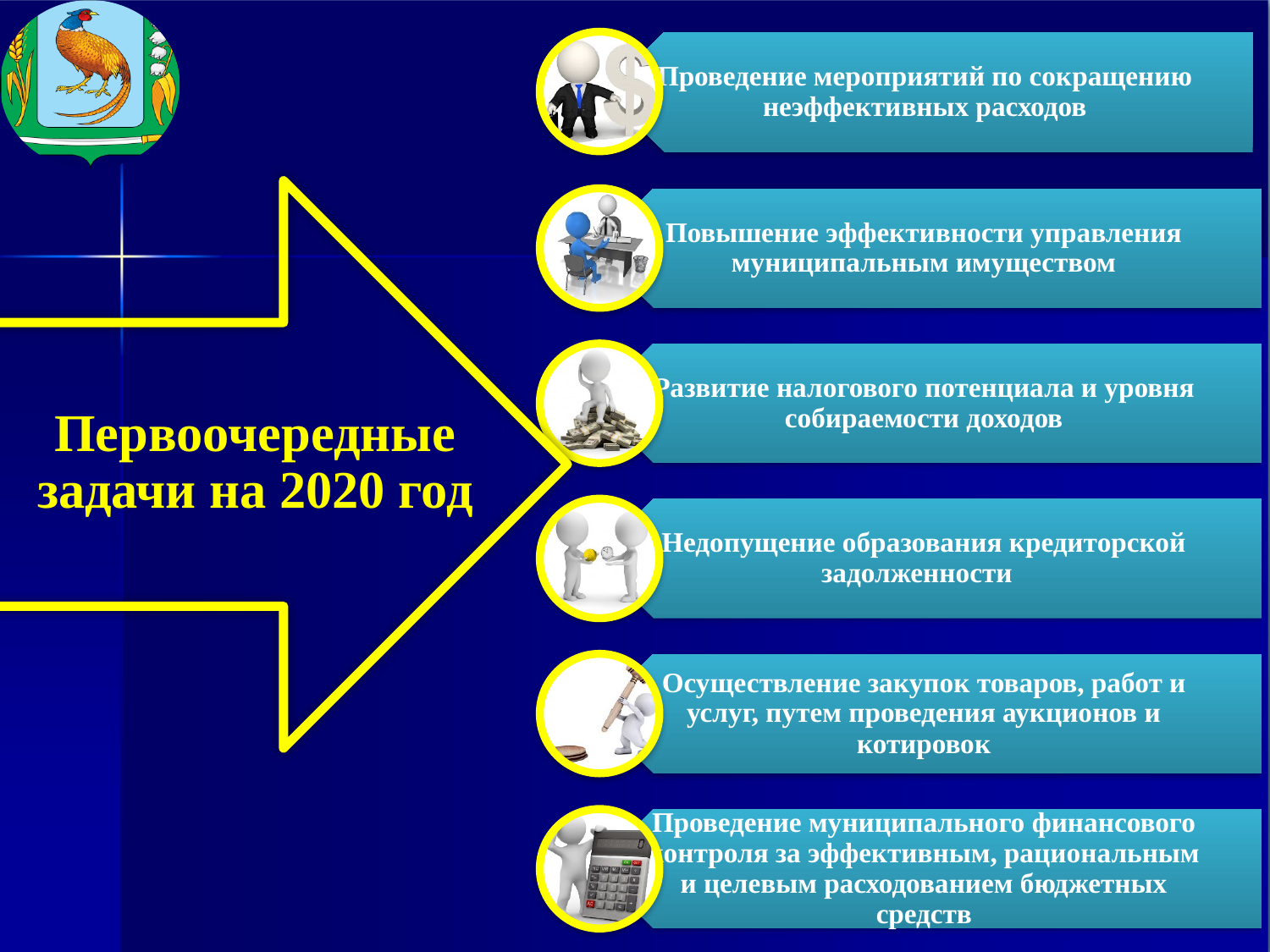

Проведение мероприятий по сокращению неэффективных расходов
Повышение эффективности управления муниципальным имуществом
Развитие налогового потенциала и уровня собираемости доходов
Недопущение образования кредиторской задолженности
Осуществление закупок товаров, работ и услуг, путем проведения аукционов и котировок
Проведение муниципального финансового контроля за эффективным, рациональным и целевым расходованием бюджетных средств
Первоочередные задачи на 2020 год